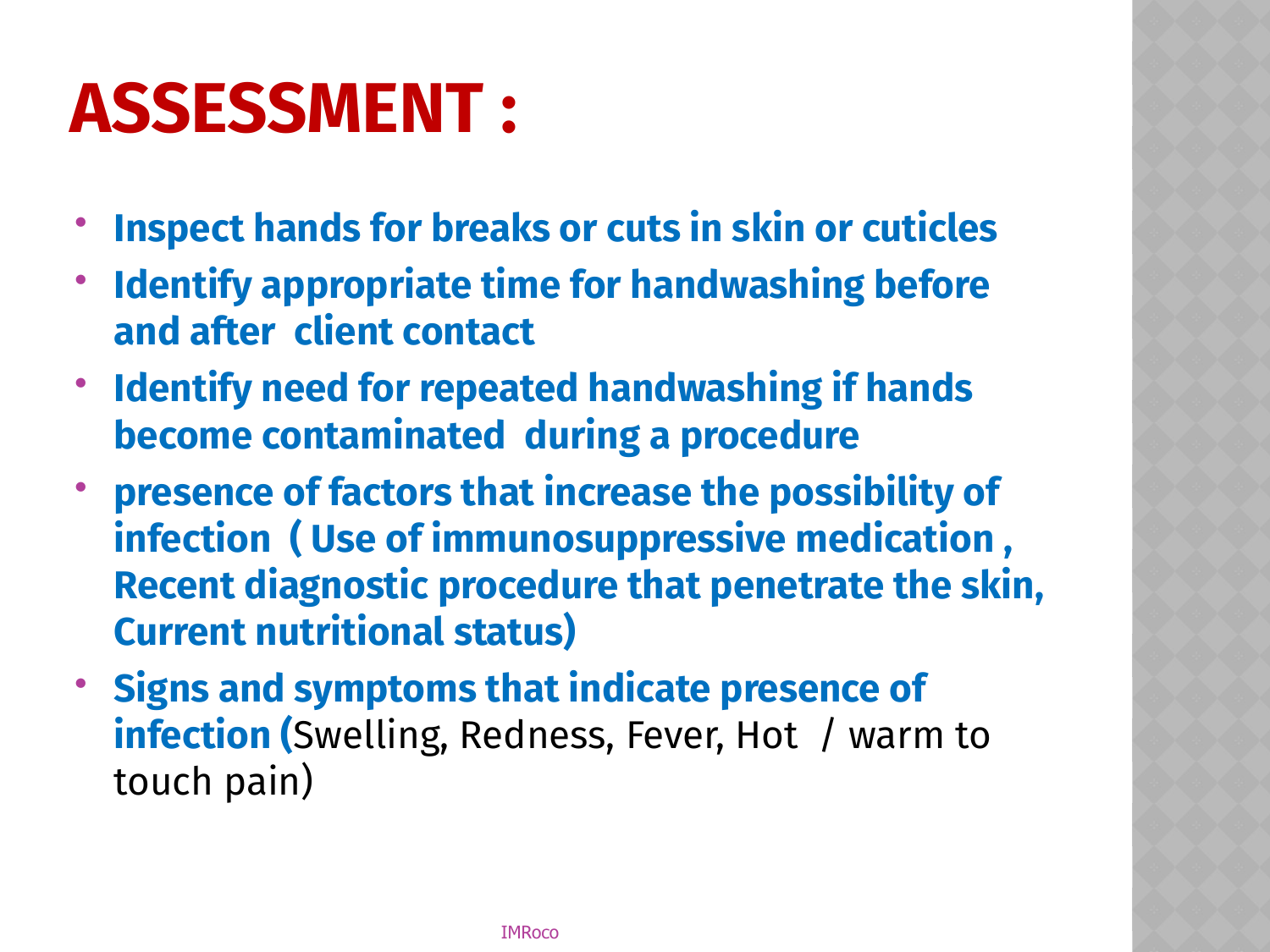

# Assessment :
Inspect hands for breaks or cuts in skin or cuticles
Identify appropriate time for handwashing before and after  client contact
Identify need for repeated handwashing if hands become contaminated  during a procedure
presence of factors that increase the possibility of infection  ( Use of immunosuppressive medication , Recent diagnostic procedure that penetrate the skin, Current nutritional status)
Signs and symptoms that indicate presence of infection (Swelling, Redness, Fever, Hot  / warm to touch pain)

IMRoco